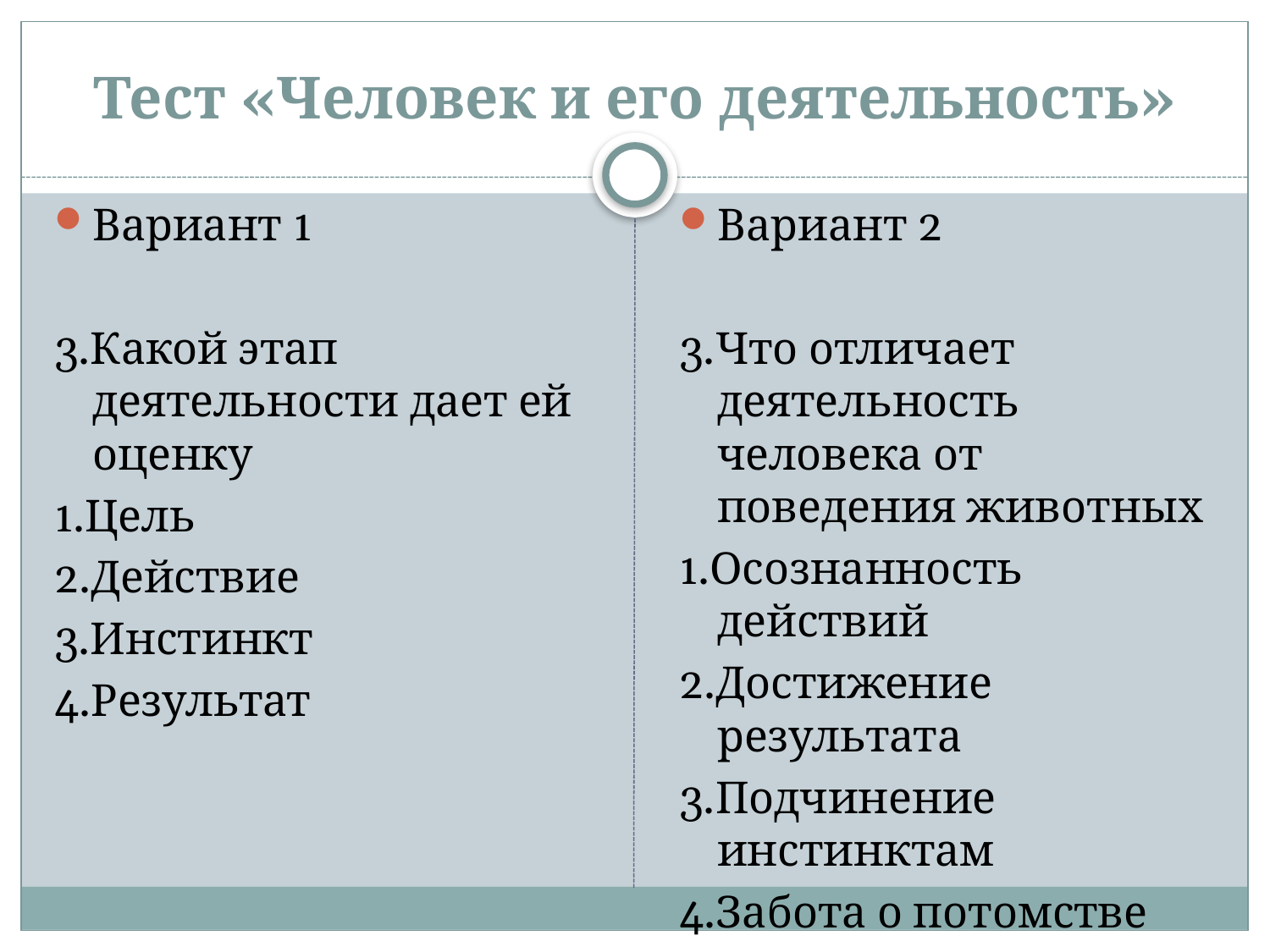

# Тест «Человек и его деятельность»
Вариант 1

3.Какой этап деятельности дает ей оценку
1.Цель
2.Действие
3.Инстинкт
4.Результат
Вариант 2

3.Что отличает деятельность человека от поведения животных
1.Осознанность действий
2.Достижение результата
3.Подчинение инстинктам
4.Забота о потомстве